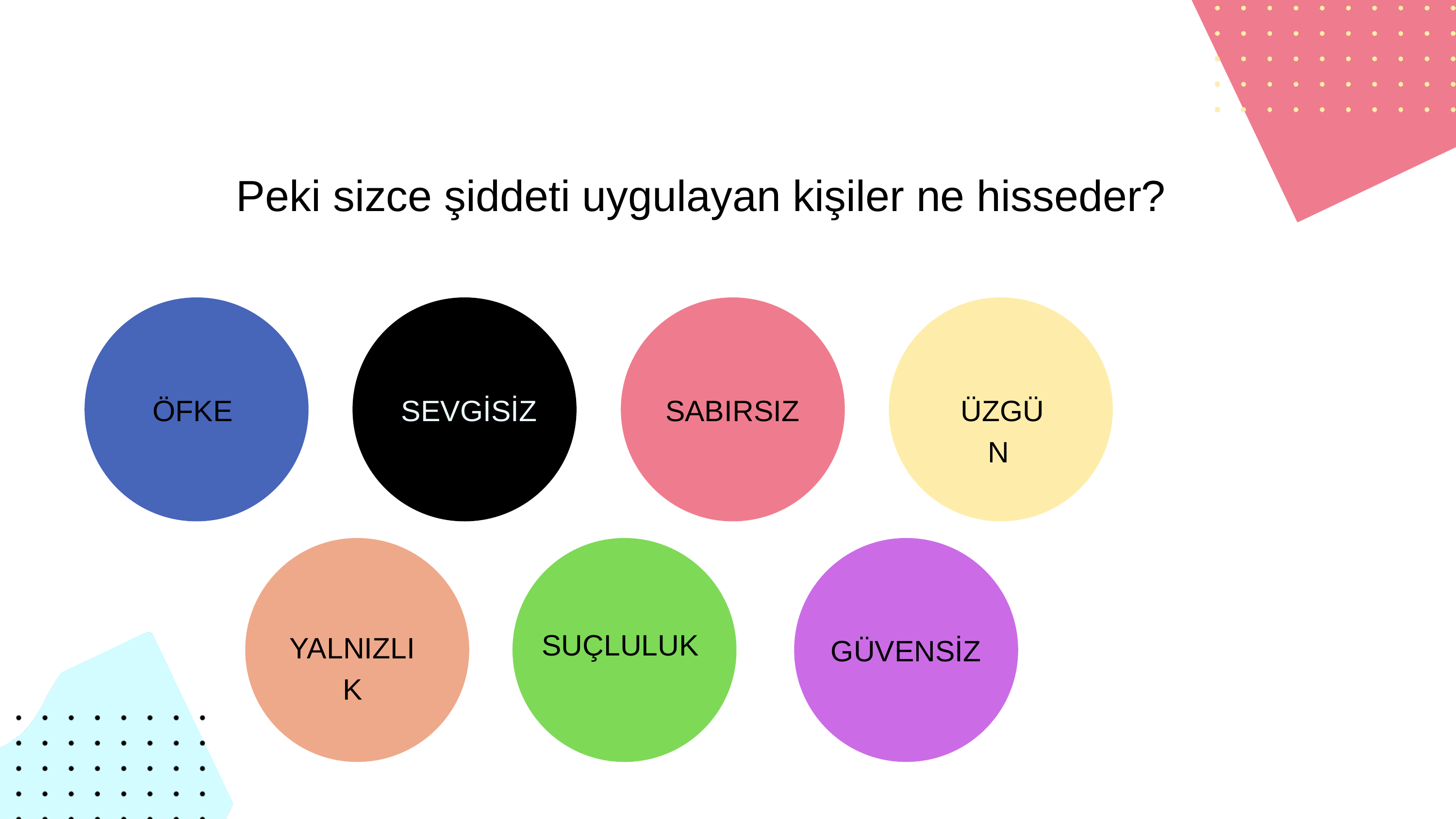

Peki sizce şiddeti uygulayan kişiler ne hisseder?

ÖFKE
SEVGİSİZ
SABIRSIZ
ÜZGÜN

SUÇLULUK

YALNIZLIK
GÜVENSİZ